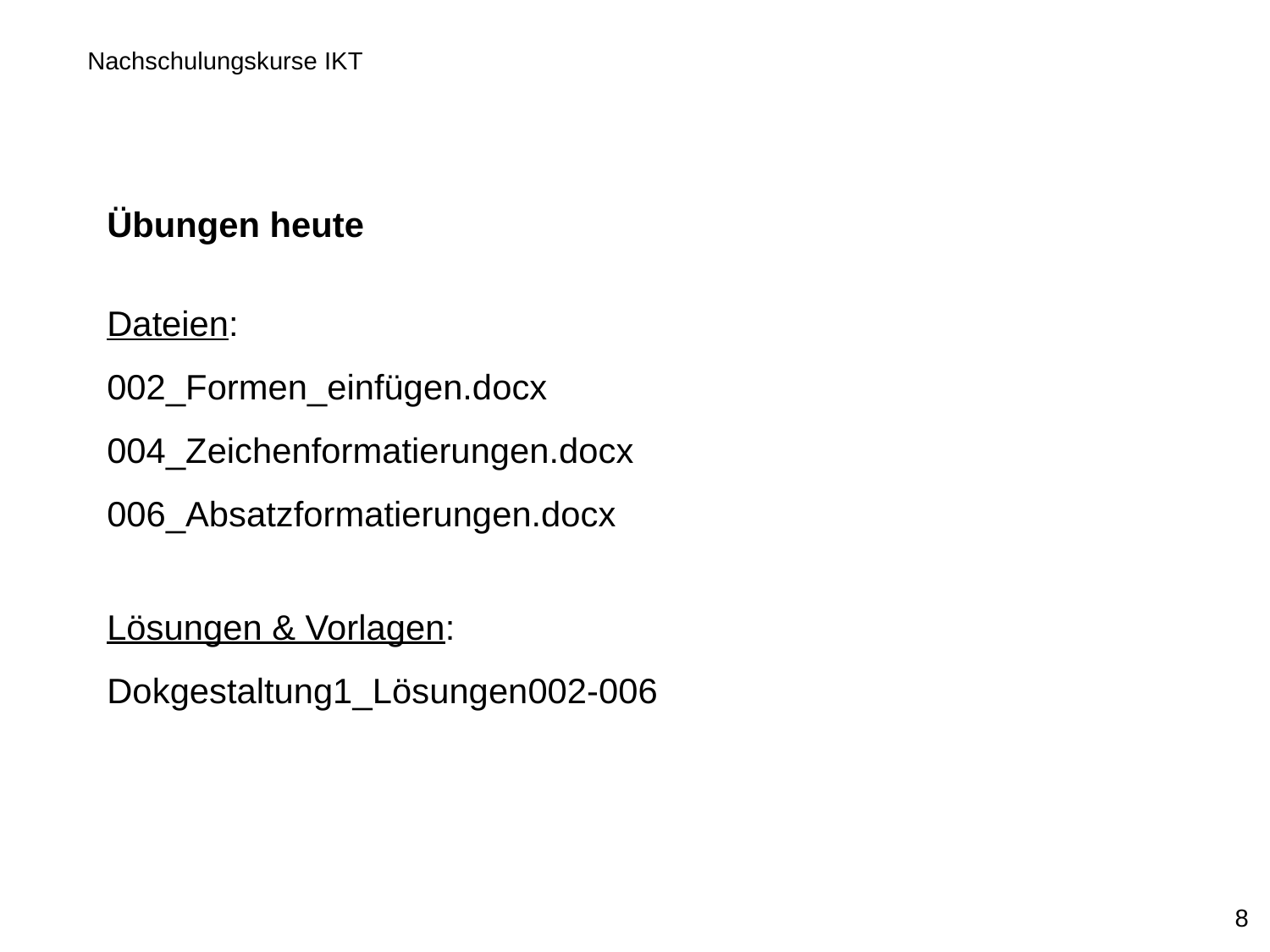

# Nachschulungskurse IKT
Übungen heute

Dateien:
002_Formen_einfügen.docx
004_Zeichenformatierungen.docx
006_Absatzformatierungen.docx

Lösungen & Vorlagen:
Dokgestaltung1_Lösungen002-006

8